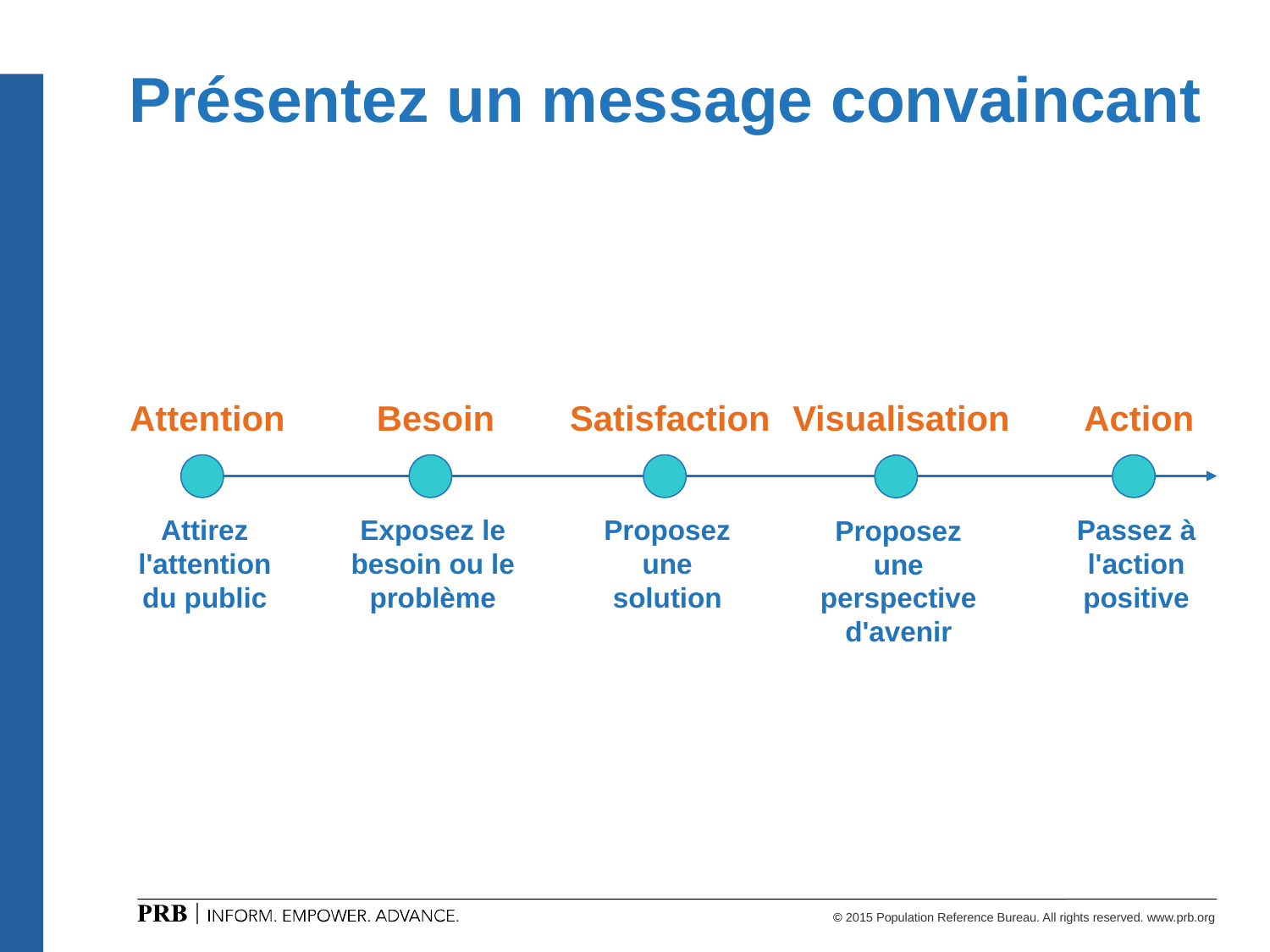

# Présentez un message convaincant
Attention
Besoin
Satisfaction
Action
Visualisation

Attirez l'attention du public
Exposez le besoin ou le problème
Proposez une solution
Passez à l'action positive
Proposez une perspective d'avenir